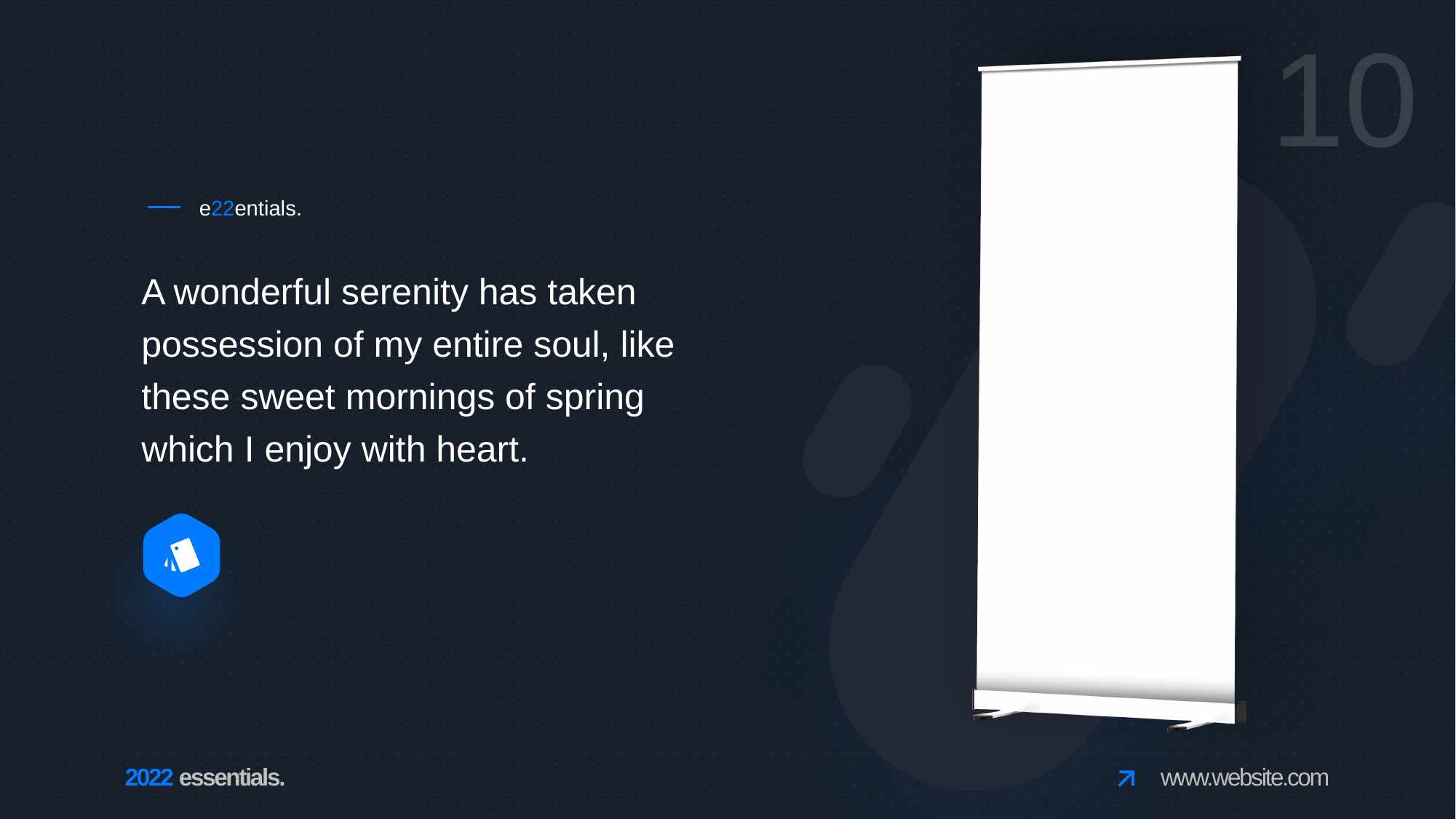

e22entials.
A wonderful serenity has taken possession of my entire soul, like these sweet mornings of spring which I enjoy with heart.